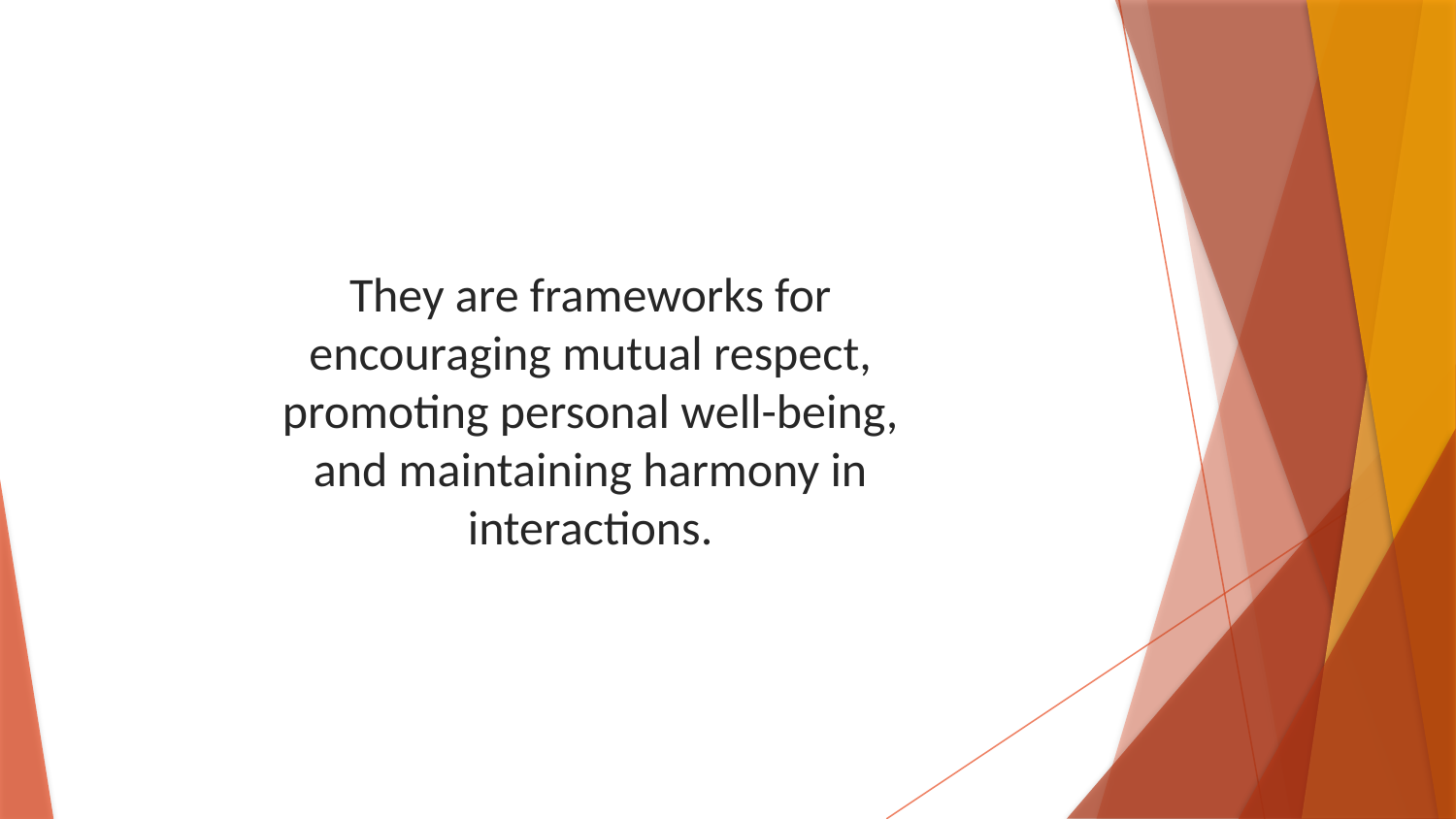

They are frameworks for encouraging mutual respect, promoting personal well-being, and maintaining harmony in interactions.